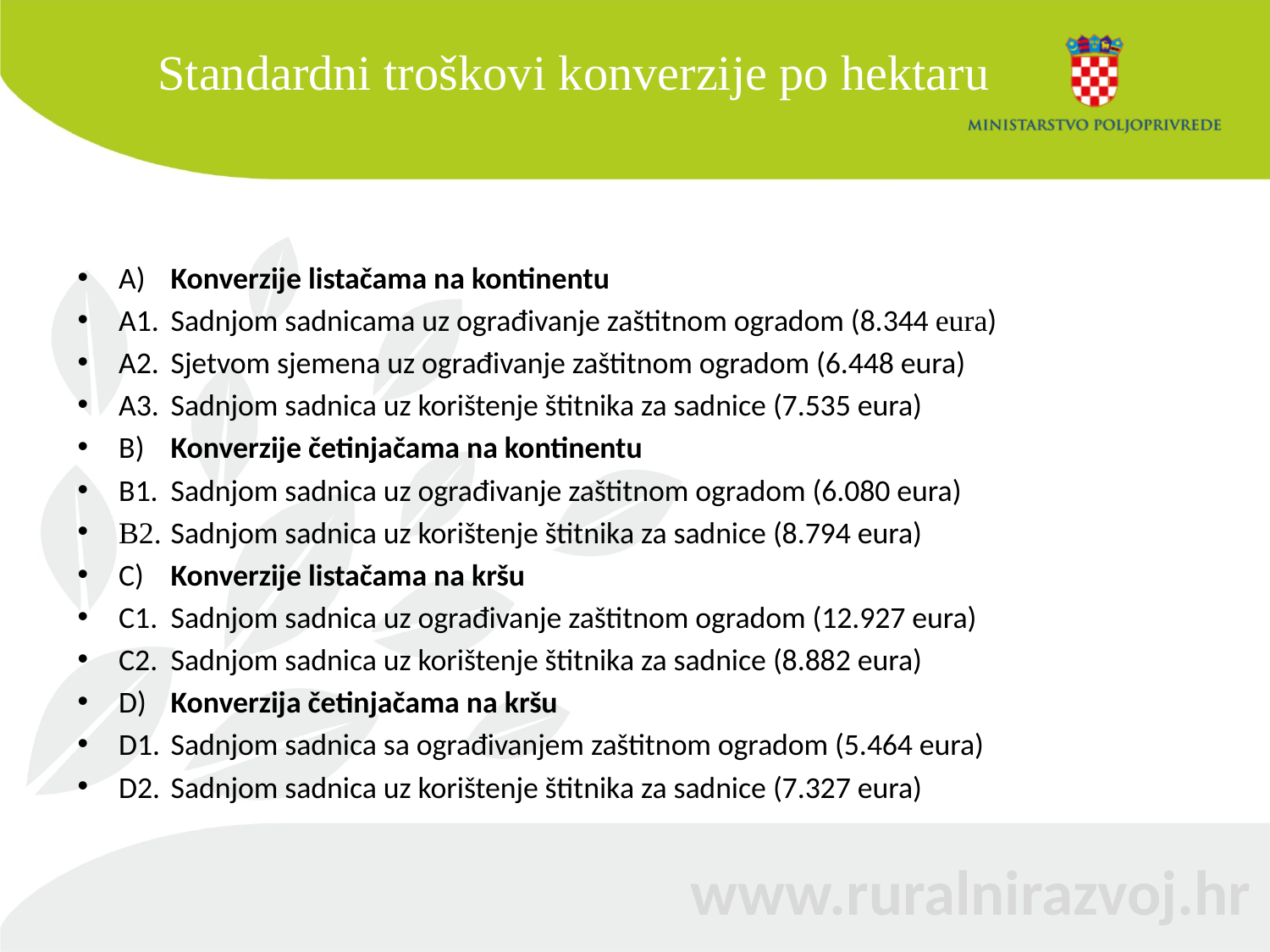

# Standardni troškovi konverzije po hektaru

A)	Konverzije listačama na kontinentu
A1.	Sadnjom sadnicama uz ograđivanje zaštitnom ogradom (8.344 eura)
A2.	Sjetvom sjemena uz ograđivanje zaštitnom ogradom (6.448 eura)
A3.	Sadnjom sadnica uz korištenje štitnika za sadnice (7.535 eura)
B)	Konverzije četinjačama na kontinentu
B1.	Sadnjom sadnica uz ograđivanje zaštitnom ogradom (6.080 eura)
B2.	Sadnjom sadnica uz korištenje štitnika za sadnice (8.794 eura)
C)	Konverzije listačama na kršu
C1.	Sadnjom sadnica uz ograđivanje zaštitnom ogradom (12.927 eura)
C2.	Sadnjom sadnica uz korištenje štitnika za sadnice (8.882 eura)
D)	Konverzija četinjačama na kršu
D1.	Sadnjom sadnica sa ograđivanjem zaštitnom ogradom (5.464 eura)
D2.	Sadnjom sadnica uz korištenje štitnika za sadnice (7.327 eura)